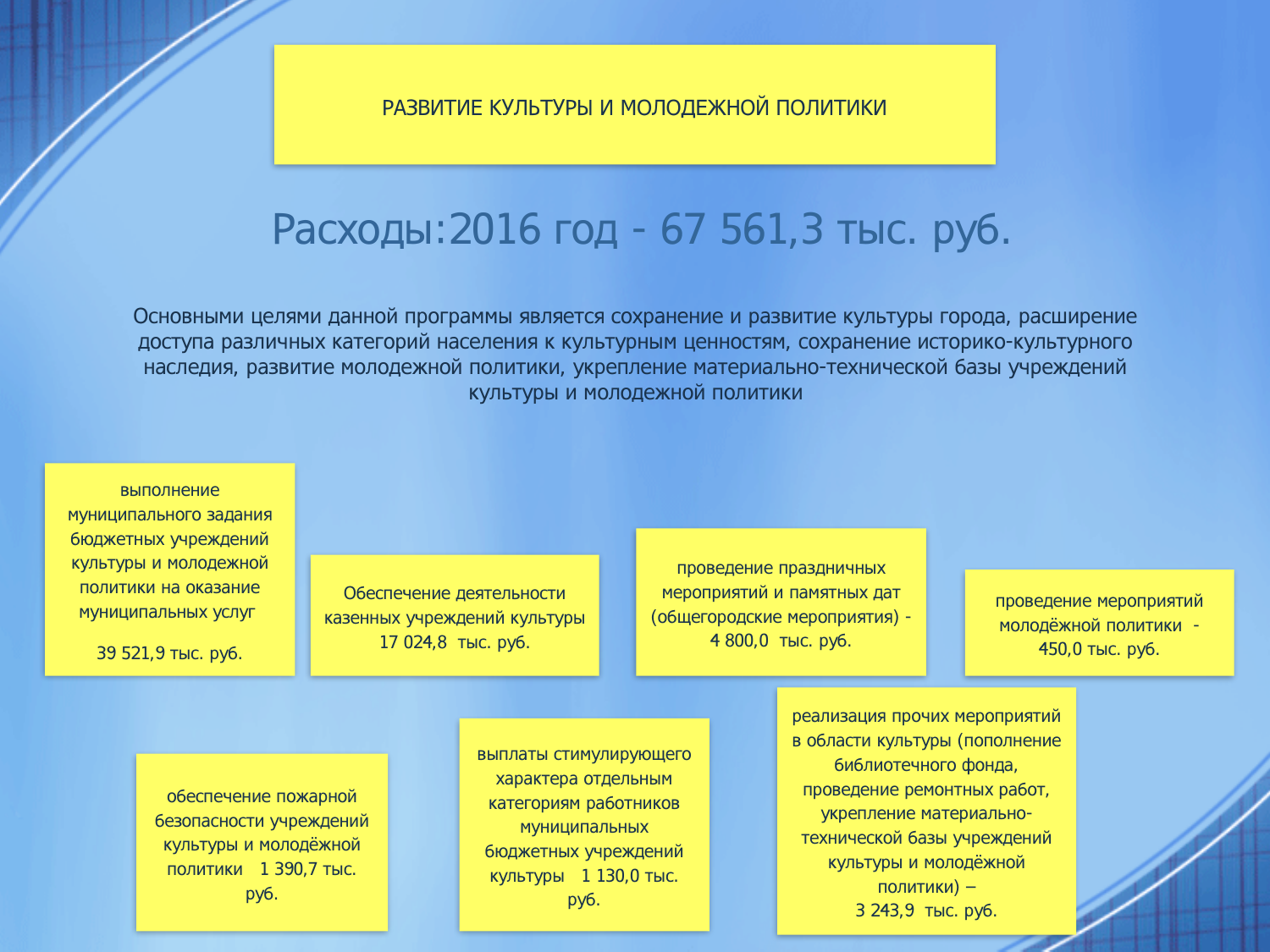

РАЗВИТИЕ КУЛЬТУРЫ И МОЛОДЕЖНОЙ ПОЛИТИКИ
Расходы:2016 год - 67 561,3 тыс. руб.
Основными целями данной программы является сохранение и развитие культуры города, расширение доступа различных категорий населения к культурным ценностям, сохранение историко-культурного наследия, развитие молодежной политики, укрепление материально-технической базы учреждений культуры и молодежной политики
выполнение муниципального задания бюджетных учреждений культуры и молодежной политики на оказание муниципальных услуг
39 521,9 тыс. руб.
проведение праздничных мероприятий и памятных дат (общегородские мероприятия) -4 800,0  тыс. руб.
Обеспечение деятельности казенных учреждений культуры 17 024,8  тыс. руб.
проведение мероприятий молодёжной политики  - 450,0 тыс. руб.
реализация прочих мероприятий в области культуры (пополнение библиотечного фонда, проведение ремонтных работ, укрепление материально-технической базы учреждений культуры и молодёжной политики) –
3 243,9  тыс. руб.
выплаты стимулирующего характера отдельным категориям работников муниципальных бюджетных учреждений культуры   1 130,0 тыс. руб.
обеспечение пожарной безопасности учреждений культуры и молодёжной политики   1 390,7 тыс. руб.